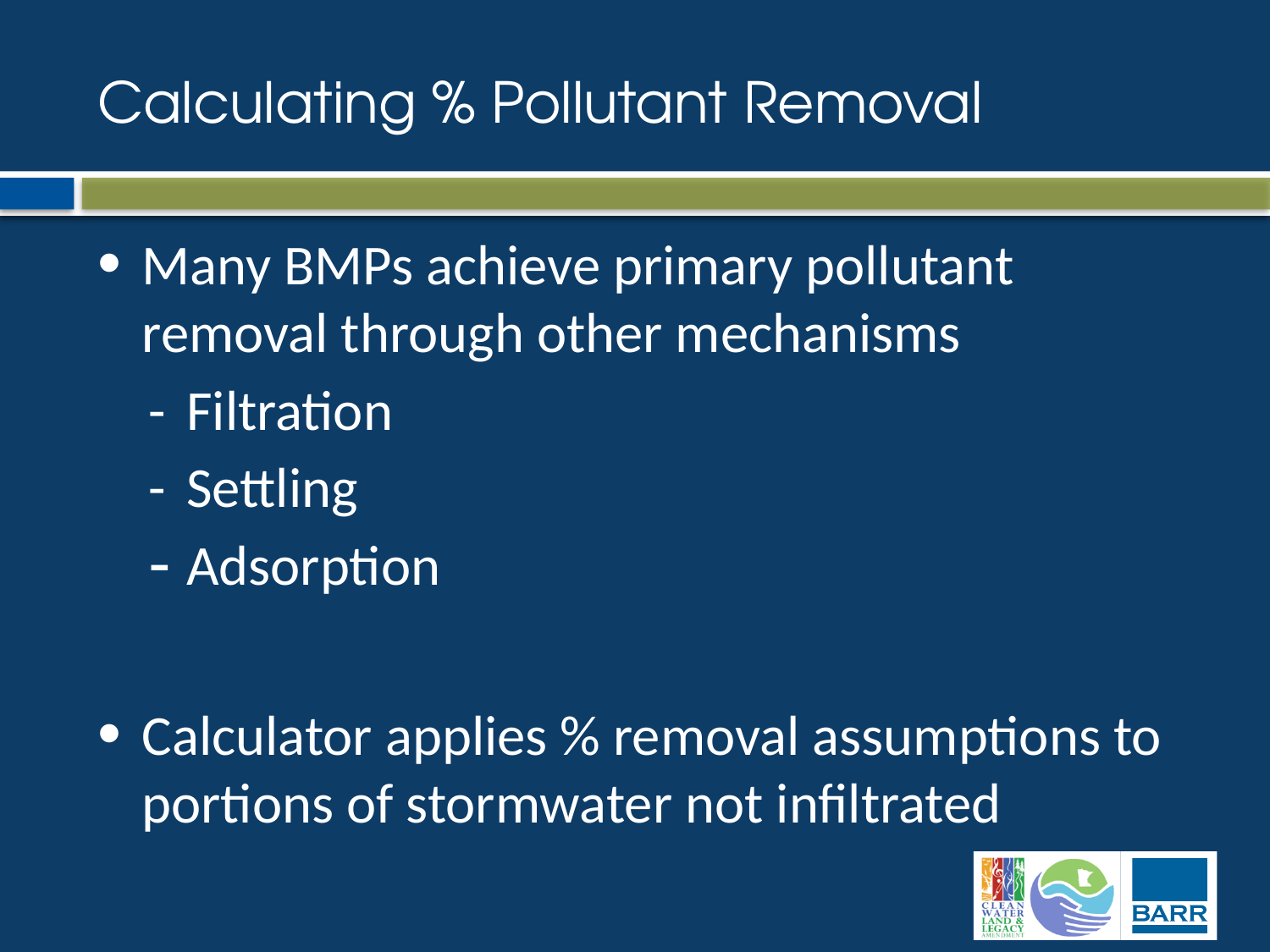

# Calculating % Pollutant Removal
Many BMPs achieve primary pollutant removal through other mechanisms
-	Filtration
-	Settling
Adsorption

Calculator applies % removal assumptions to portions of stormwater not infiltrated